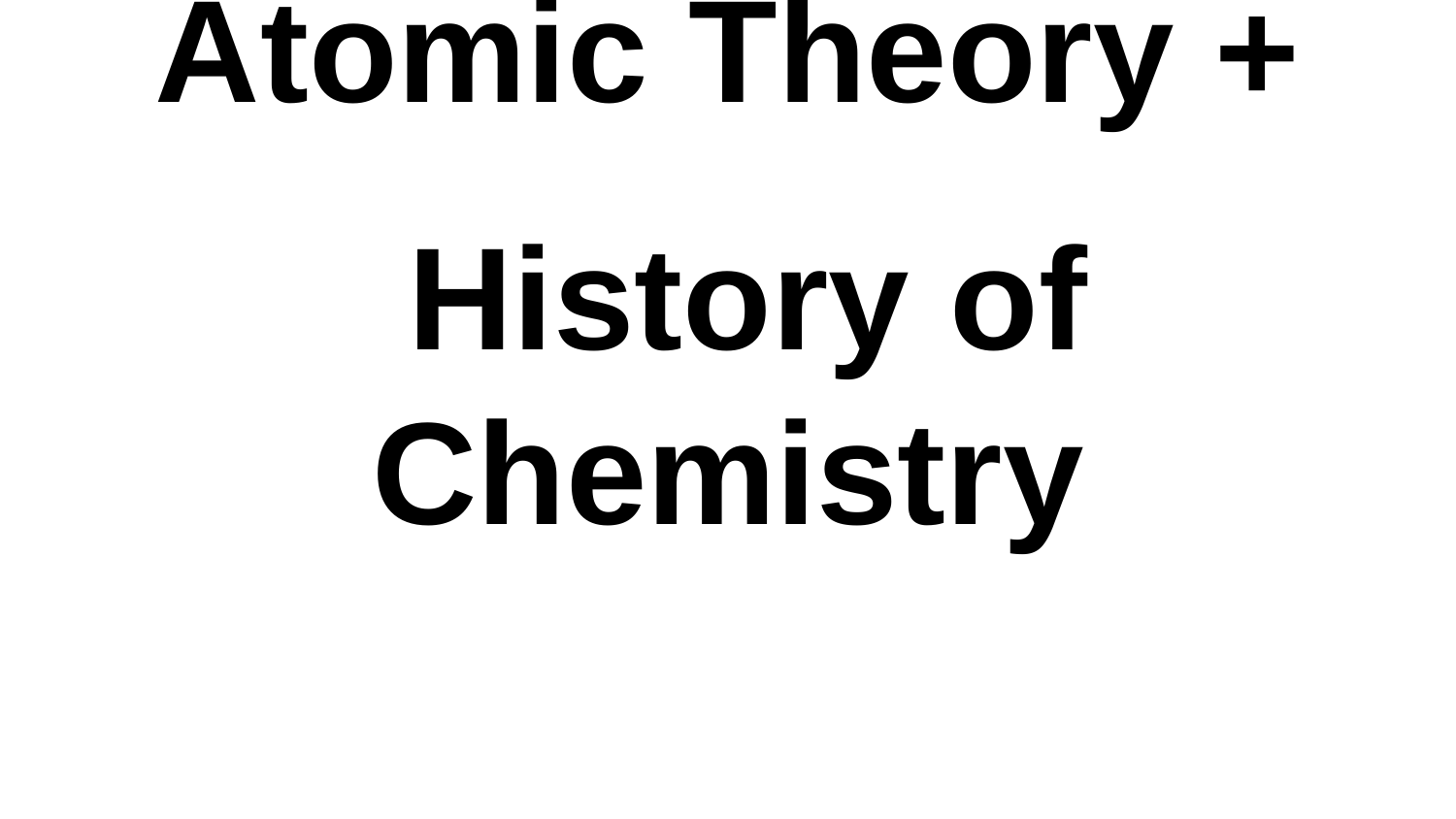

# Atomic Theory +

 History of Chemistry